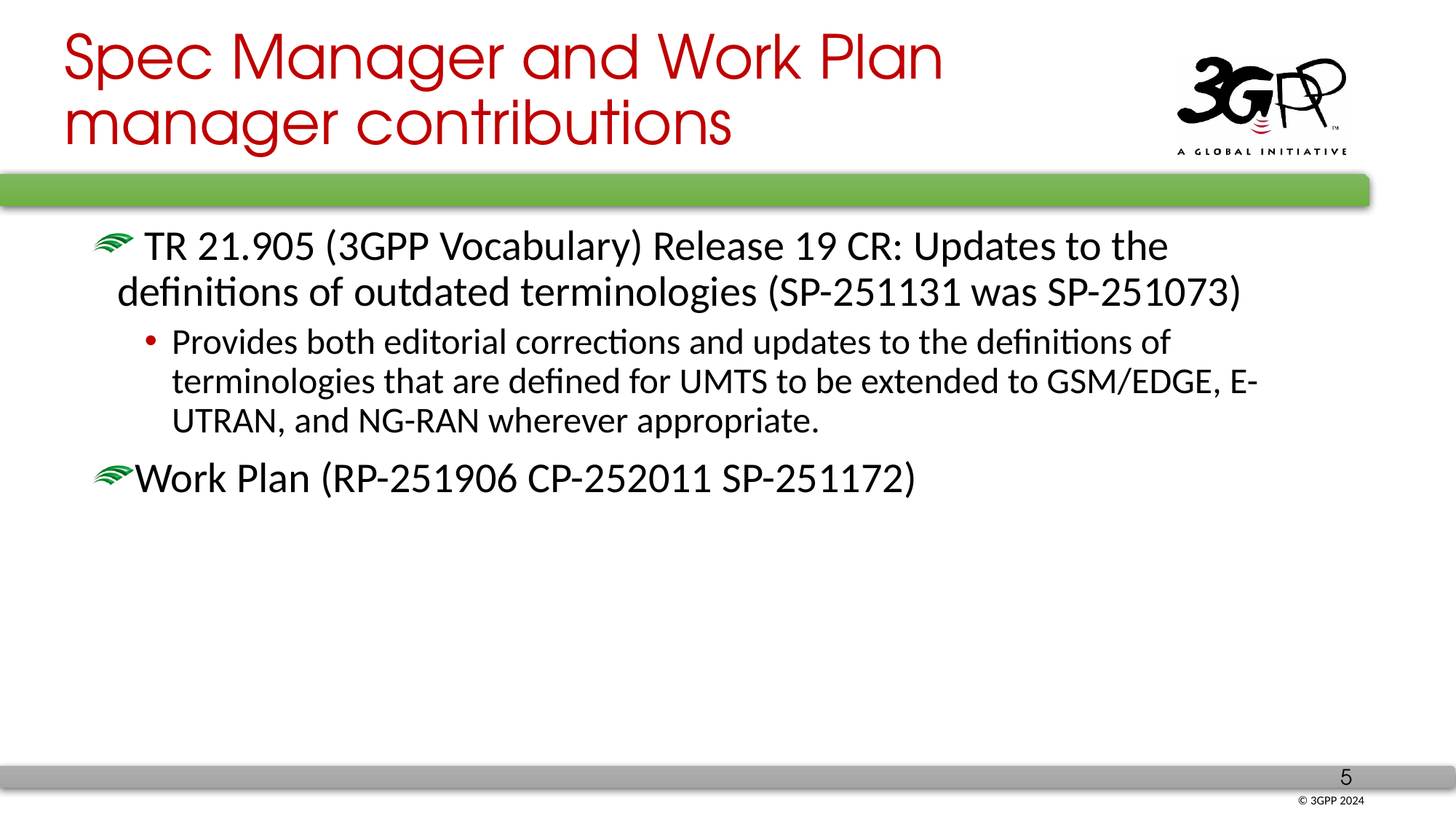

# Spec Manager and Work Plan manager contributions
 TR 21.905 (3GPP Vocabulary) Release 19 CR: Updates to the definitions of outdated terminologies (SP-251131 was SP-251073)
Provides both editorial corrections and updates to the definitions of terminologies that are defined for UMTS to be extended to GSM/EDGE, E-UTRAN, and NG-RAN wherever appropriate.
Work Plan (RP-251906 CP-252011 SP-251172)